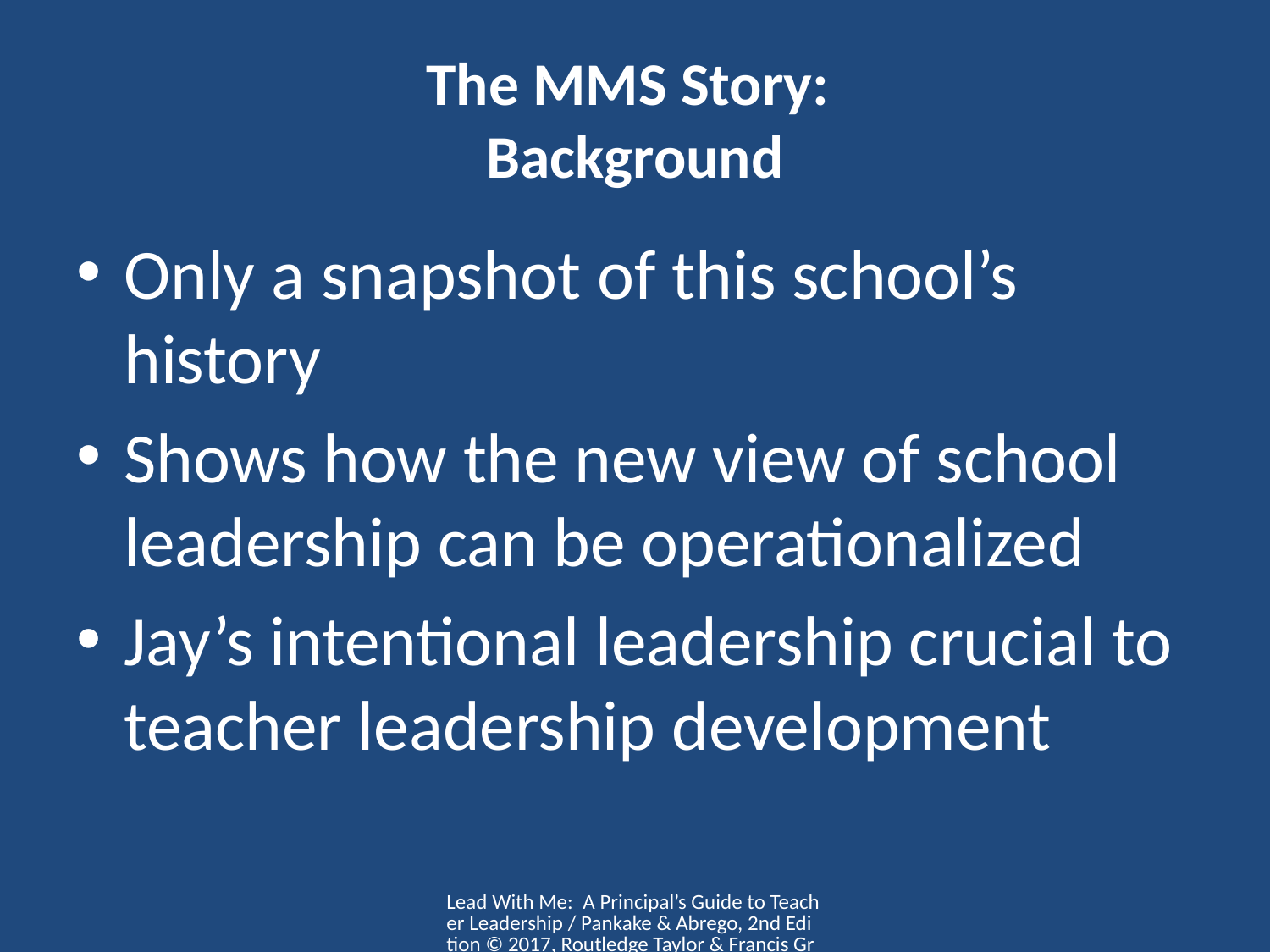

# The MMS Story: Background
Only a snapshot of this school’s history
Shows how the new view of school leadership can be operationalized
Jay’s intentional leadership crucial to teacher leadership development
Lead With Me:  A Principal’s Guide to Teacher Leadership / Pankake & Abrego, 2nd Edition © 2017, Routledge Taylor & Francis Group